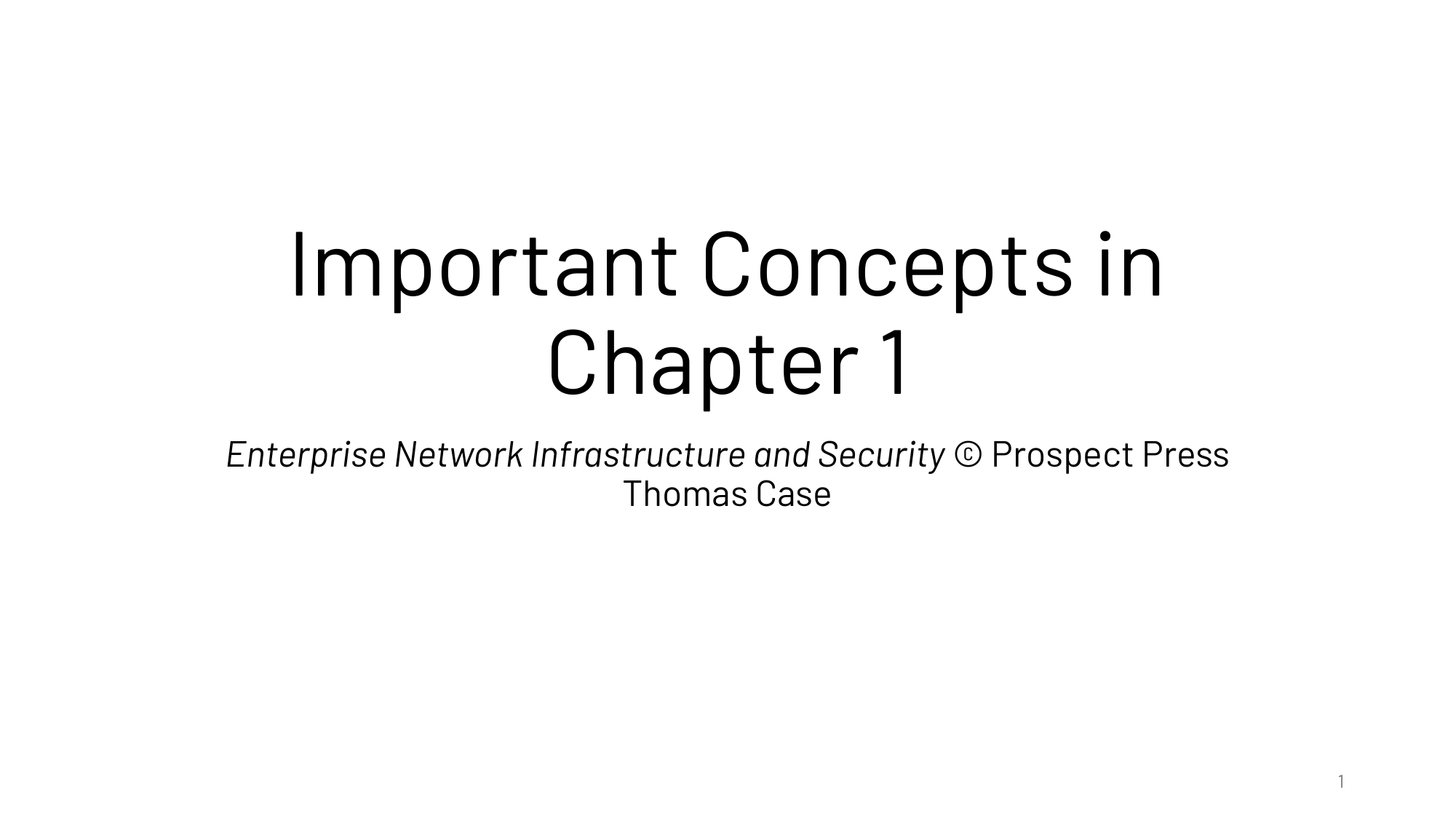

# Important Concepts in Chapter 1
Enterprise Network Infrastructure and Security © Prospect Press
Thomas Case
1